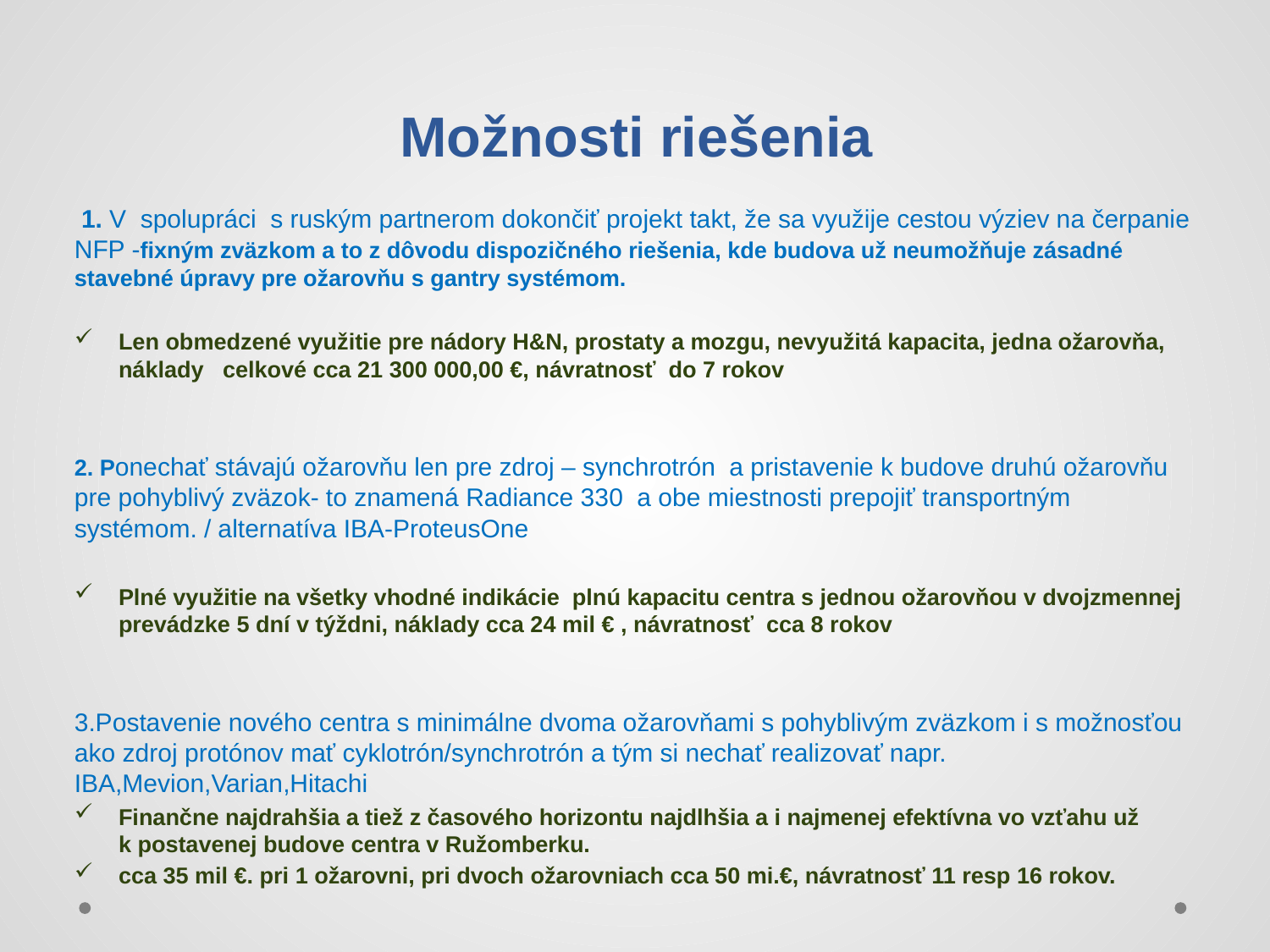

# Možnosti riešenia
 1. V  spolupráci  s ruským partnerom dokončiť projekt takt, že sa využije cestou výziev na čerpanie NFP -fixným zväzkom a to z dôvodu dispozičného riešenia, kde budova už neumožňuje zásadné stavebné úpravy pre ožarovňu s gantry systémom.

Len obmedzené využitie pre nádory H&N, prostaty a mozgu, nevyužitá kapacita, jedna ožarovňa, náklady   celkové cca 21 300 000,00 €, návratnosť  do 7 rokov

2. Ponechať stávajú ožarovňu len pre zdroj – synchrotrón  a pristavenie k budove druhú ožarovňu pre pohyblivý zväzok- to znamená Radiance 330  a obe miestnosti prepojiť transportným systémom. / alternatíva IBA-ProteusOne

Plné využitie na všetky vhodné indikácie  plnú kapacitu centra s jednou ožarovňou v dvojzmennej prevádzke 5 dní v týždni, náklady cca 24 mil € , návratnosť  cca 8 rokov

3.Postavenie nového centra s minimálne dvoma ožarovňami s pohyblivým zväzkom i s možnosťou ako zdroj protónov mať cyklotrón/synchrotrón a tým si nechať realizovať napr. IBA,Mevion,Varian,Hitachi
Finančne najdrahšia a tiež z časového horizontu najdlhšia a i najmenej efektívna vo vzťahu už k postavenej budove centra v Ružomberku.
cca 35 mil €. pri 1 ožarovni, pri dvoch ožarovniach cca 50 mi.€, návratnosť 11 resp 16 rokov.